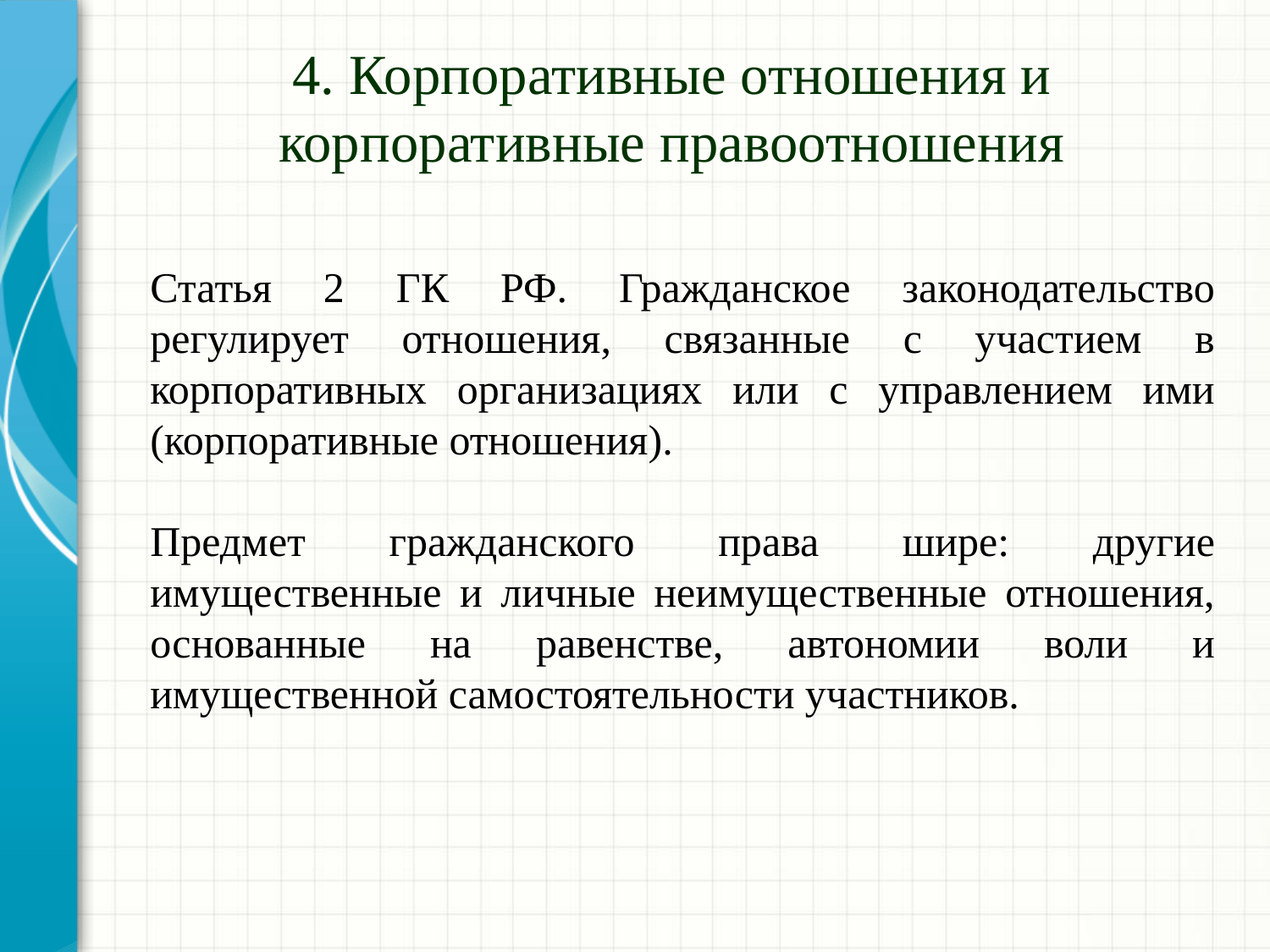

4. Корпоративные отношения и корпоративные правоотношения
Статья 2 ГК РФ. Гражданское законодательство регулирует отношения, связанные с участием в корпоративных организациях или с управлением ими (корпоративные отношения).

Предмет гражданского права шире: другие имущественные и личные неимущественные отношения, основанные на равенстве, автономии воли и имущественной самостоятельности участников.